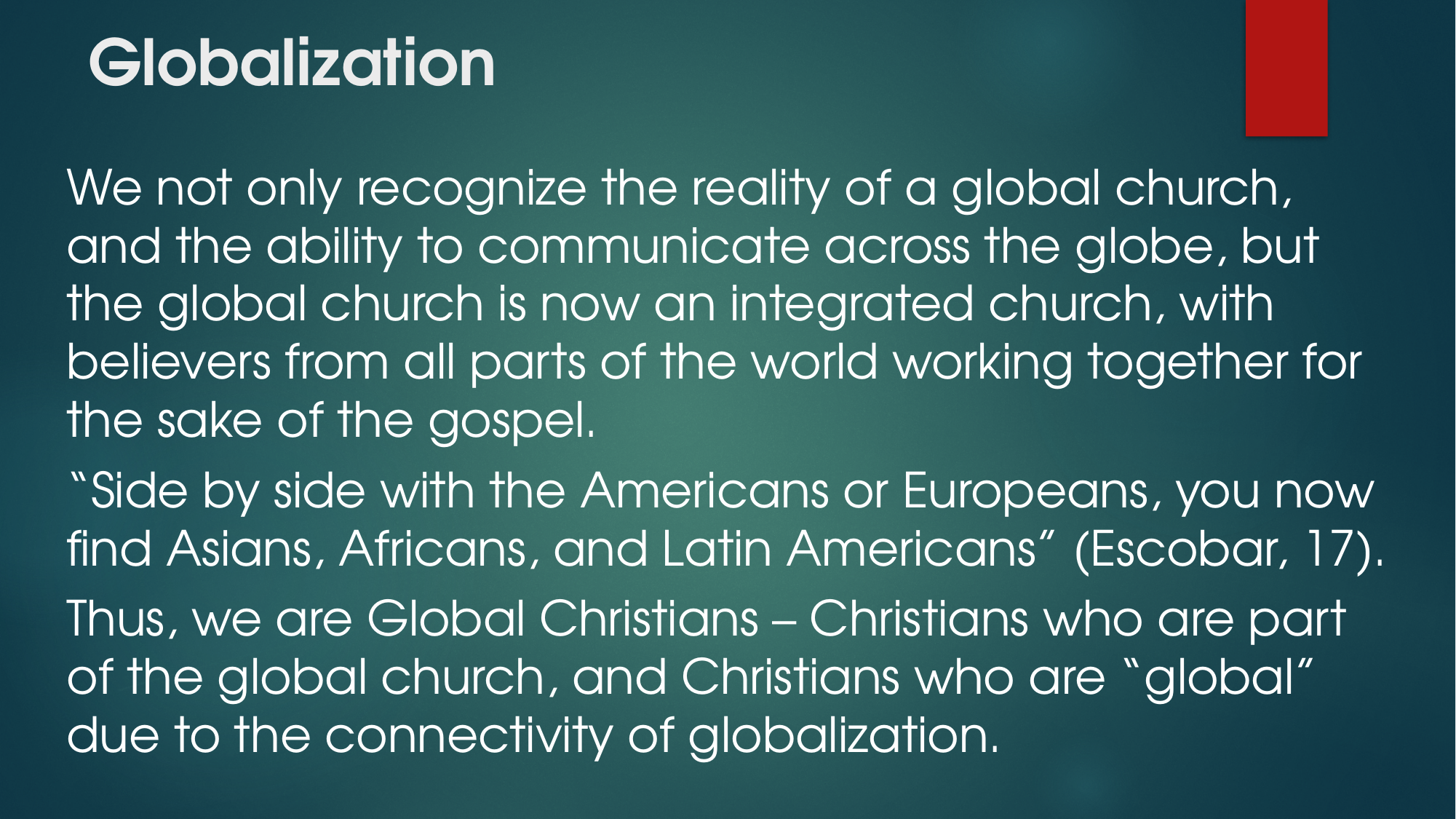

# Globalization
We not only recognize the reality of a global church, and the ability to communicate across the globe, but the global church is now an integrated church, with believers from all parts of the world working together for the sake of the gospel.
“Side by side with the Americans or Europeans, you now find Asians, Africans, and Latin Americans” (Escobar, 17).
Thus, we are Global Christians – Christians who are part of the global church, and Christians who are “global” due to the connectivity of globalization.